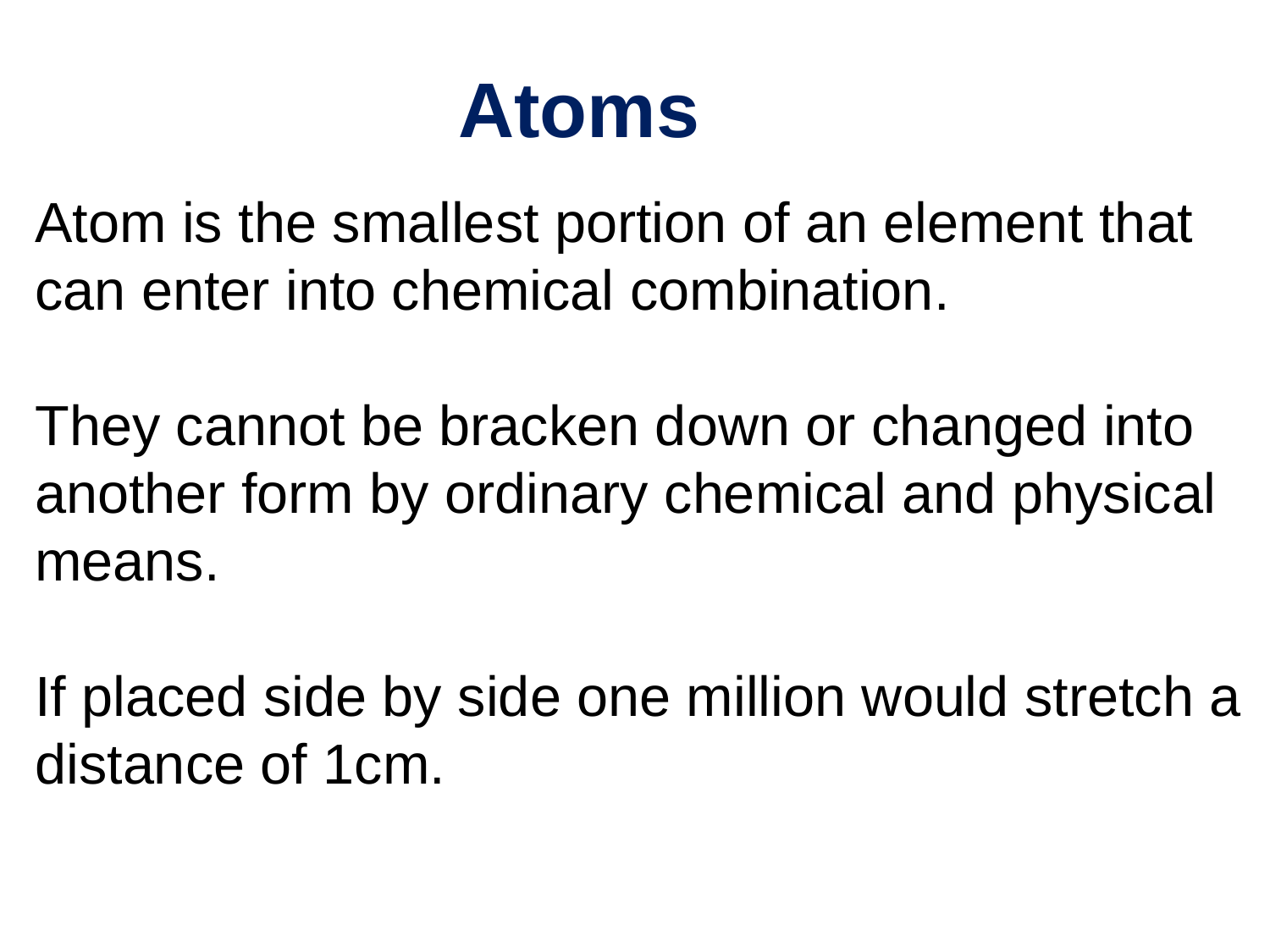

Atoms
Atom is the smallest portion of an element that can enter into chemical combination.

They cannot be bracken down or changed into another form by ordinary chemical and physical means.

If placed side by side one million would stretch a distance of 1cm.